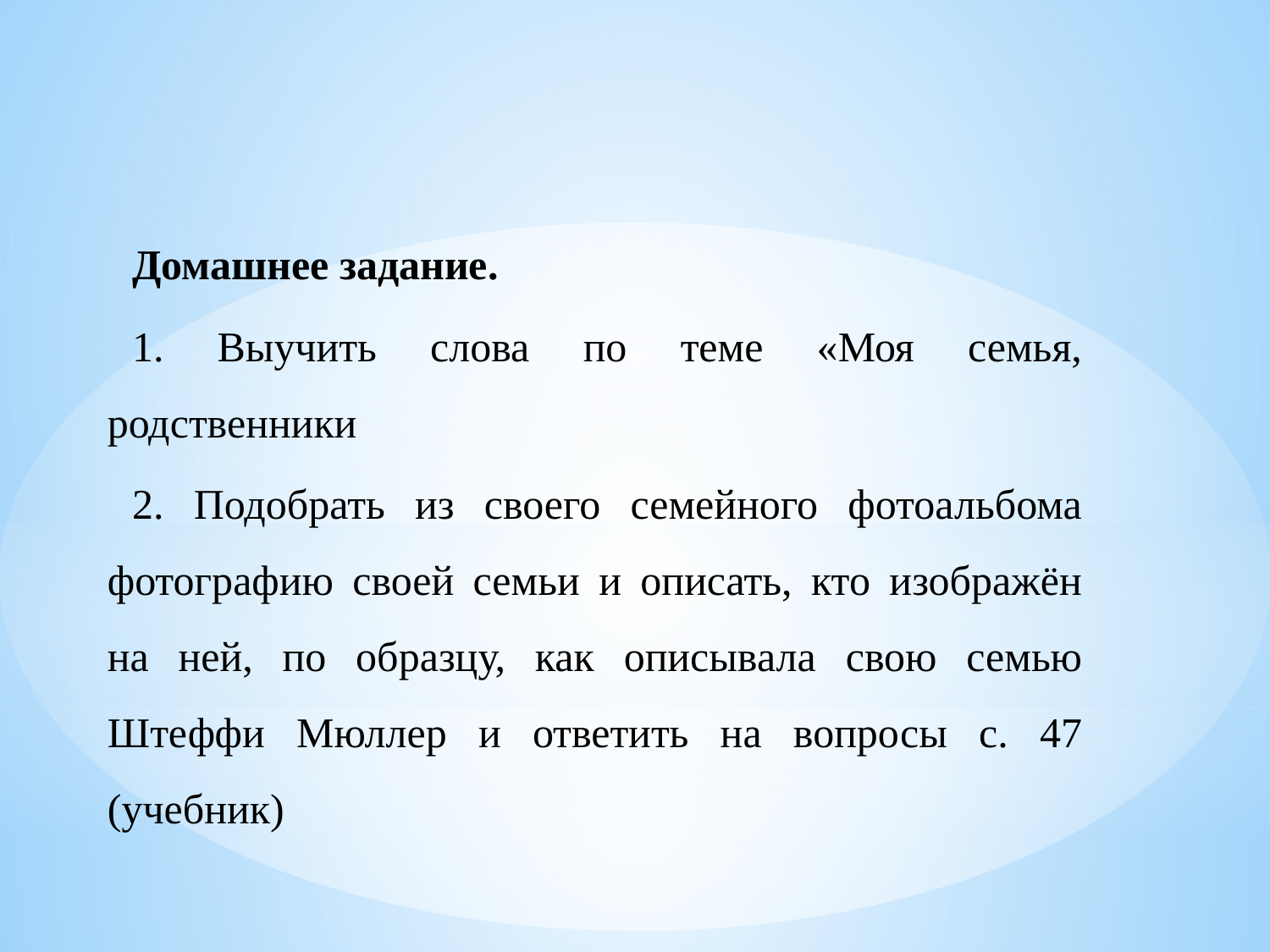

Домашнее задание.
1. Выучить слова по теме «Моя семья, родственники
2. Подобрать из своего семейного фотоальбома фотографию своей семьи и описать, кто изображён на ней, по образцу, как описывала свою семью Штеффи Мюллер и ответить на вопросы с. 47 (учебник)